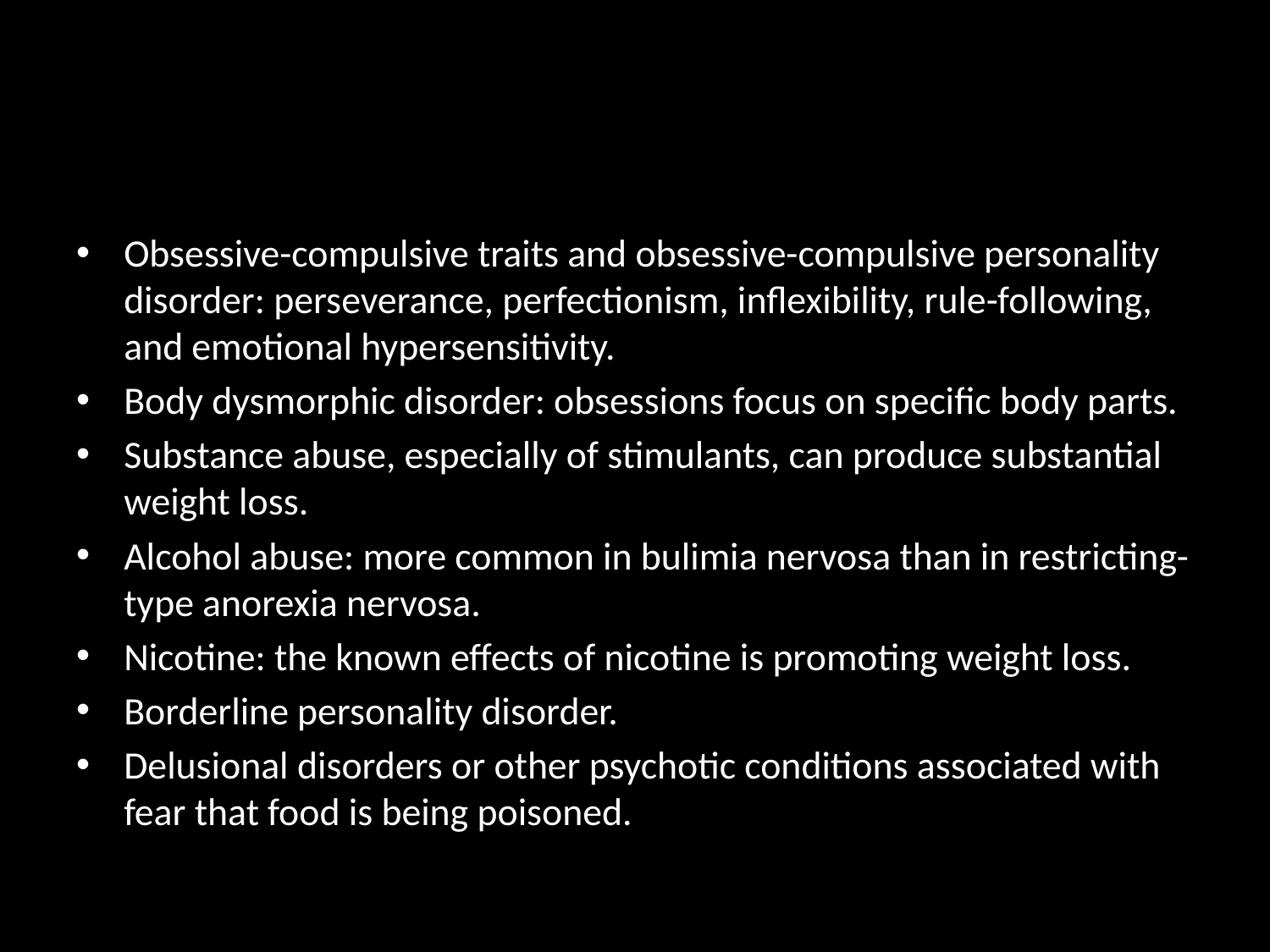

#
Obsessive-compulsive traits and obsessive-compulsive personality disorder: perseverance, perfectionism, inflexibility, rule-following, and emotional hypersensitivity.
Body dysmorphic disorder: obsessions focus on specific body parts.
Substance abuse, especially of stimulants, can produce substantial weight loss.
Alcohol abuse: more common in bulimia nervosa than in restricting-type anorexia nervosa.
Nicotine: the known effects of nicotine is promoting weight loss.
Borderline personality disorder.
Delusional disorders or other psychotic conditions associated with fear that food is being poisoned.